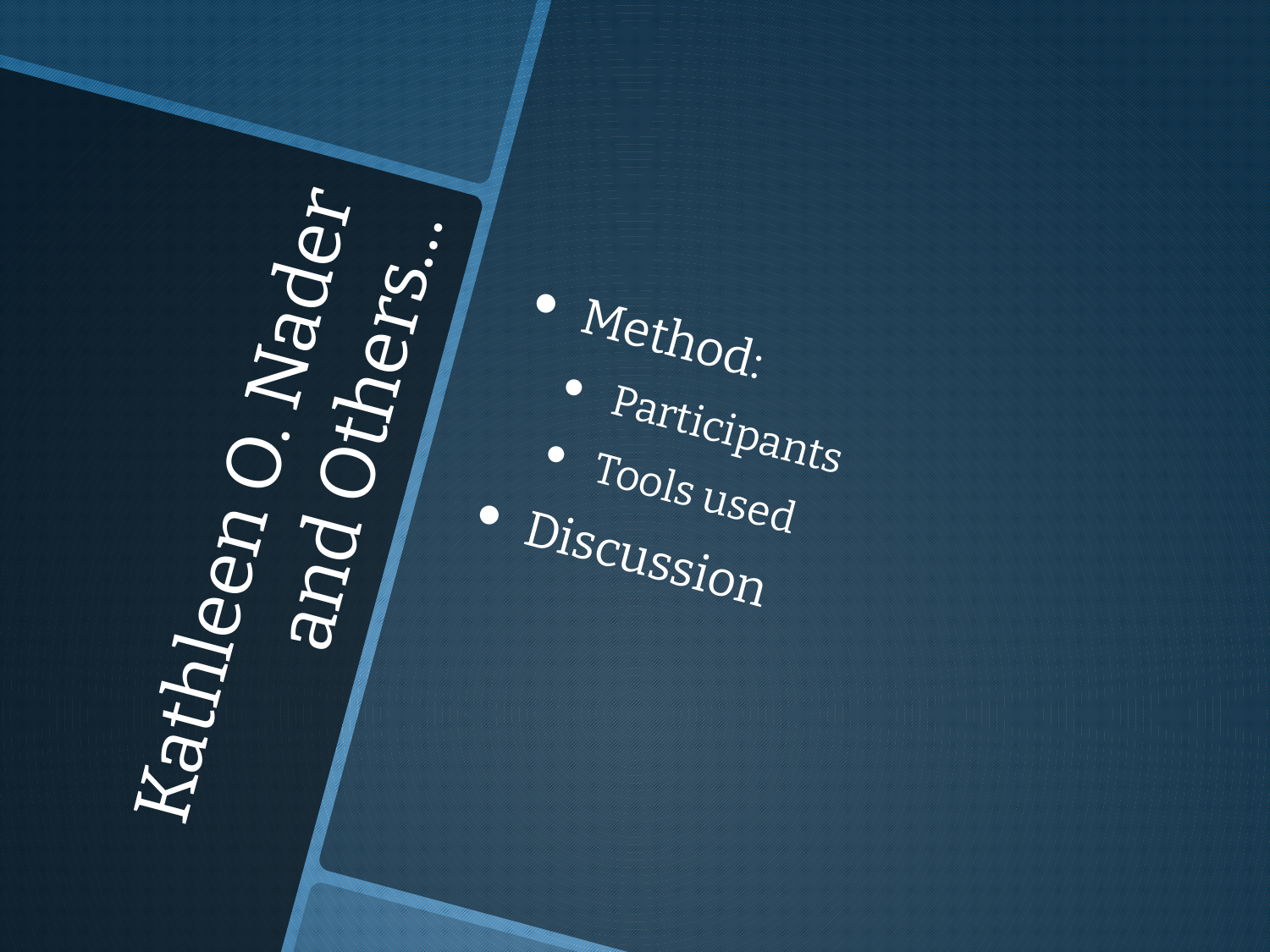

Method:
Participants
Tools used
Discussion
# Kathleen O. Nader and Others…